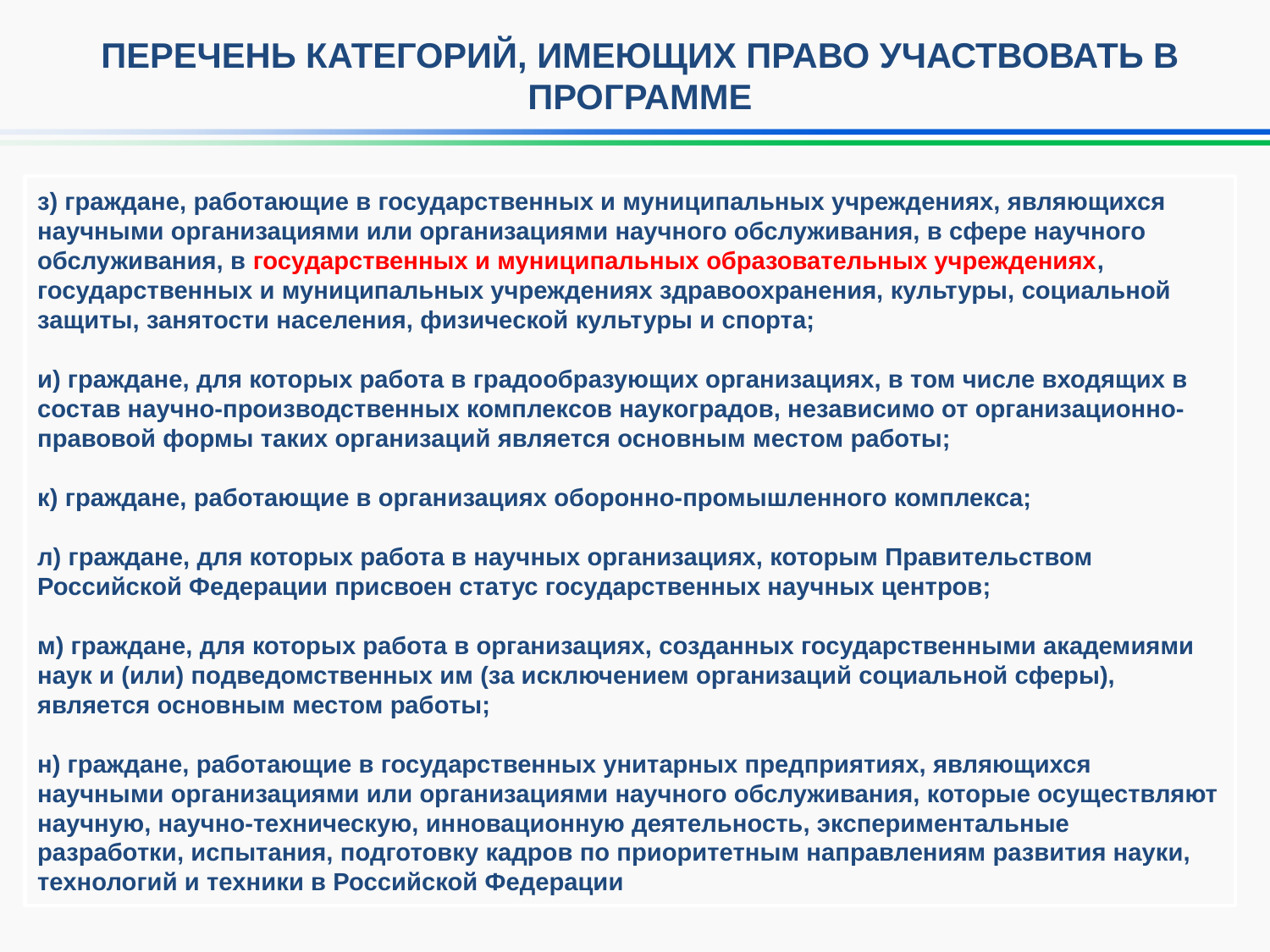

а) граждане, состоящие на учете в качестве нуждающихся в жилых помещениях, предоставляемых по договорам социального найма, по основаниям, которые установлены статьей 51 Жилищного кодекса Российской Федерации и (или) федеральным законом, указом Президента Российской Федерации, а также граждане, признанные нуждающимися в жилых помещениях, предоставляемых по договорам социального найма, по указанным основаниям, но не состоящие на таком учете;
б) граждане, проживающие в жилом помещении, которое в установленном порядке признано непригодным для проживания, либо в жилом помещении в многоквартирном доме, который в установленном порядке признан аварийным и подлежащим сносу или реконструкции, - независимо от размеров занимаемого жилого помещения;
в) граждане, которые в установленном законодательством Российской Федерации, законодательством субъектов Российской Федерации, муниципальными правовыми актами порядке являются участниками государственных или муниципальных программ, иных мероприятий и имеют право на получение социальных выплат (субсидий) на приобретение (строительство) жилых помещений за счет средств бюджетов всех уровней;
г) граждане, имеющие 3 и более детей;
д) граждане, имеющие 1 ребенка и более, при этом возраст каждого из супругов либо одного родителя в неполной семье не превышает 35 лет;
е) граждане - участники накопительно-ипотечной системы жилищного обеспечения военнослужащих;
ж) граждане, для которых работа в федеральных органах государственной власти, органах государственной власти субъектов Российской Федерации, органах местного самоуправления является основным местом работы;
з) граждане, для которых работа в государственных и муниципальных учреждениях, являющихся научными организациями или организациями научного обслуживания, в качестве научных работников, специалистов научной организации или работников сферы научного обслуживания, в государственных и муниципальных образовательных учреждениях, государственных и муниципальных учреждениях здравоохранения, культуры, социальной защиты, занятости населения, физической культуры и спорта является основным местом работы;
и) граждане, для которых работа в градообразующих организациях, в том числе входящих в состав научно-производственных комплексов наукоградов, независимо от организационно-правовой формы таких организаций является основным местом работы;
к) граждане, для которых работа в организациях оборонно-промышленного комплекса, включенных в установленном Правительством Российской Федерации порядке в сводный реестр организаций оборонно-промышленного комплекса, независимо от организационно-правовой формы таких организаций является основным местом работы;
л) граждане, для которых работа в научных организациях, которым Правительством Российской Федерации присвоен статус государственных научных центров, независимо от организационно-правовой формы таких организаций является основным местом работы;
м) граждане, для которых работа в организациях, созданных государственными академиями наук и (или) подведомственных им (за исключением организаций социальной сферы) и не указанных в подпунктах "з", "и", "л" настоящего пункта, является основным местом работы;
н) граждане, для которых работа в государственных унитарных предприятиях, являющихся научными организациями или организациями научного обслуживания, которые осуществляют научную, научно-техническую, инновационную деятельность, экспериментальные разработки, испытания, подготовку кадров по приоритетным направлениям развития науки, технологий и техники в Российской Федерации, утвержденным Указом Президента Российской Федерации от 7 июля 2011 г. N 899, и которые не указаны в подпунктах "и" - "м" настоящего пункта, является основным местом работы.
ПЕРЕЧЕНЬ КАТЕГОРИЙ, ИМЕЮЩИХ ПРАВО УЧАСТВОВАТЬ В ПРОГРАММЕ
з) граждане, работающие в государственных и муниципальных учреждениях, являющихся научными организациями или организациями научного обслуживания, в сфере научного обслуживания, в государственных и муниципальных образовательных учреждениях, государственных и муниципальных учреждениях здравоохранения, культуры, социальной защиты, занятости населения, физической культуры и спорта;

и) граждане, для которых работа в градообразующих организациях, в том числе входящих в состав научно-производственных комплексов наукоградов, независимо от организационно-правовой формы таких организаций является основным местом работы;

к) граждане, работающие в организациях оборонно-промышленного комплекса;

л) граждане, для которых работа в научных организациях, которым Правительством Российской Федерации присвоен статус государственных научных центров;

м) граждане, для которых работа в организациях, созданных государственными академиями наук и (или) подведомственных им (за исключением организаций социальной сферы), является основным местом работы;

н) граждане, работающие в государственных унитарных предприятиях, являющихся научными организациями или организациями научного обслуживания, которые осуществляют научную, научно-техническую, инновационную деятельность, экспериментальные разработки, испытания, подготовку кадров по приоритетным направлениям развития науки, технологий и техники в Российской Федерации